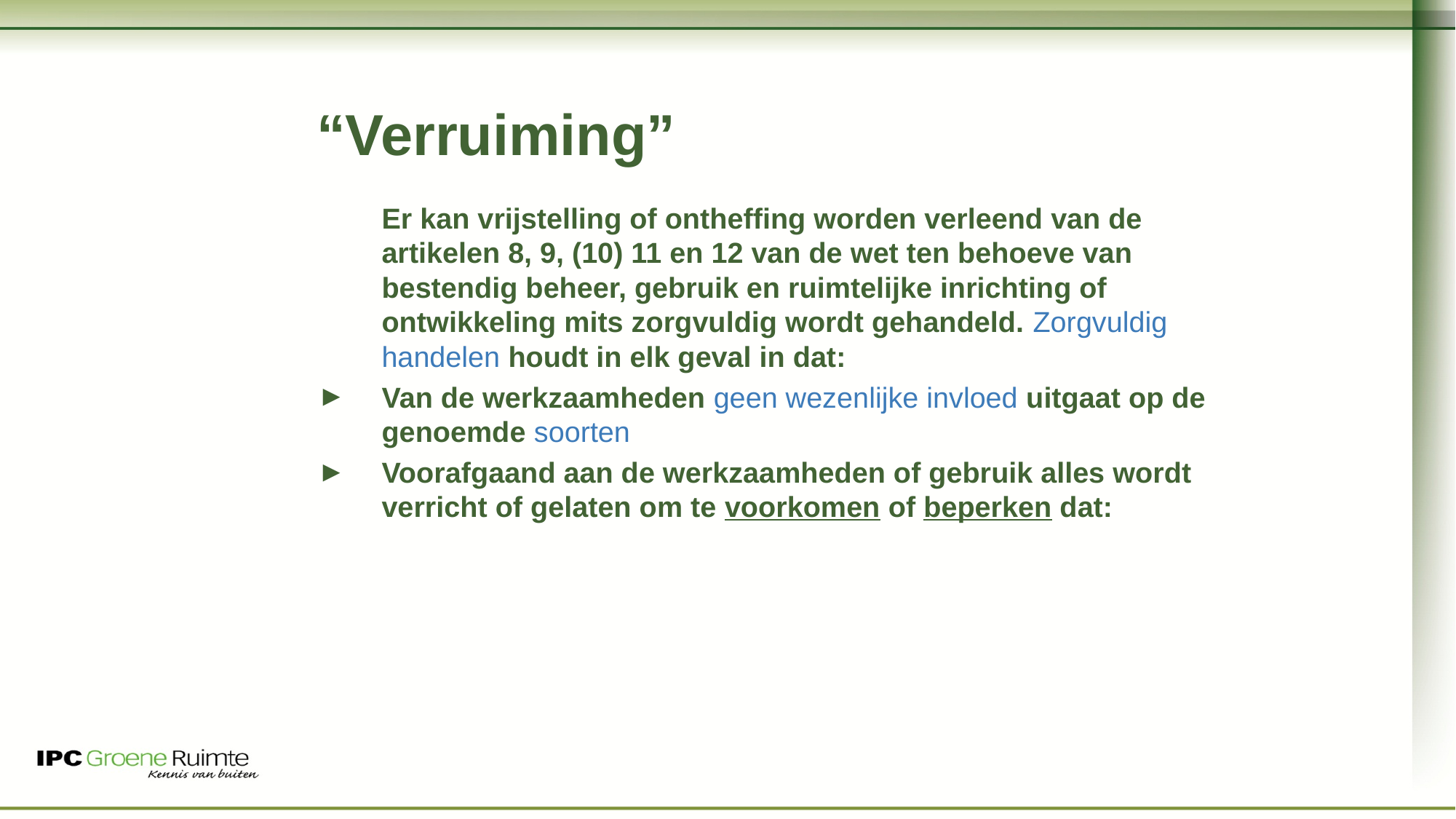

# “Verruiming”
	Er kan vrijstelling of ontheffing worden verleend van de artikelen 8, 9, (10) 11 en 12 van de wet ten behoeve van bestendig beheer, gebruik en ruimtelijke inrichting of ontwikkeling mits zorgvuldig wordt gehandeld. Zorgvuldig handelen houdt in elk geval in dat:
Van de werkzaamheden geen wezenlijke invloed uitgaat op de genoemde soorten
Voorafgaand aan de werkzaamheden of gebruik alles wordt verricht of gelaten om te voorkomen of beperken dat:
De dieren worden gedood, verwond, gevangen, bemachtigd of met oog daarop worden opgespoord
Nesten, holen of andere voortplantings- of vaste rust- of verblijfplaatsen van dieren worden beschadigd, vernield, uitgehaald, weggenomen of verstoord
Eieren van de genoemde soorten worden beschadigd of vernield